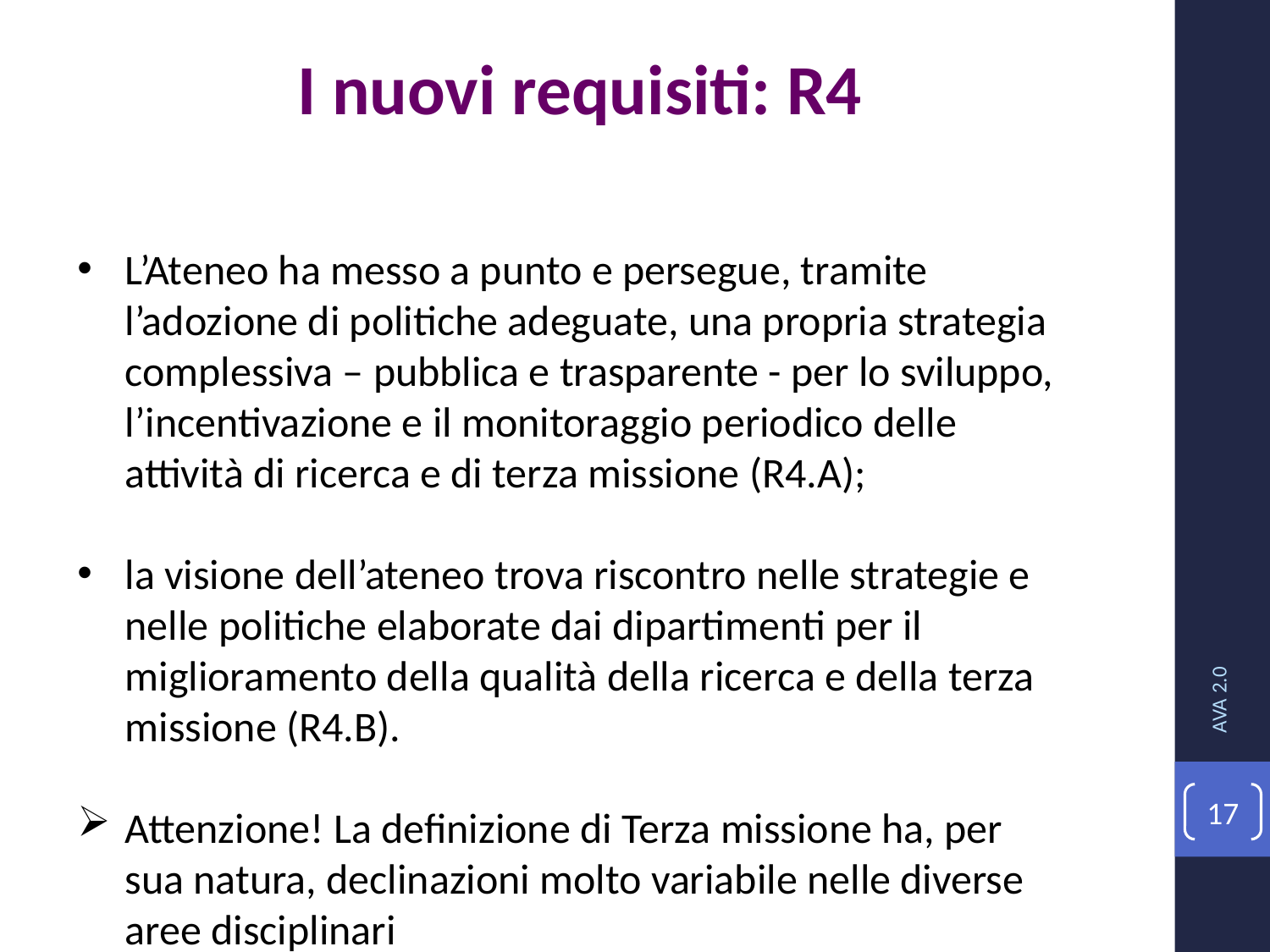

I nuovi requisiti: R4
L’Ateneo ha messo a punto e persegue, tramite l’adozione di politiche adeguate, una propria strategia complessiva – pubblica e trasparente - per lo sviluppo, l’incentivazione e il monitoraggio periodico delle attività di ricerca e di terza missione (R4.A);

la visione dell’ateneo trova riscontro nelle strategie e nelle politiche elaborate dai dipartimenti per il miglioramento della qualità della ricerca e della terza missione (R4.B).

Attenzione! La definizione di Terza missione ha, per sua natura, declinazioni molto variabile nelle diverse aree disciplinari
AVA 2.0
17